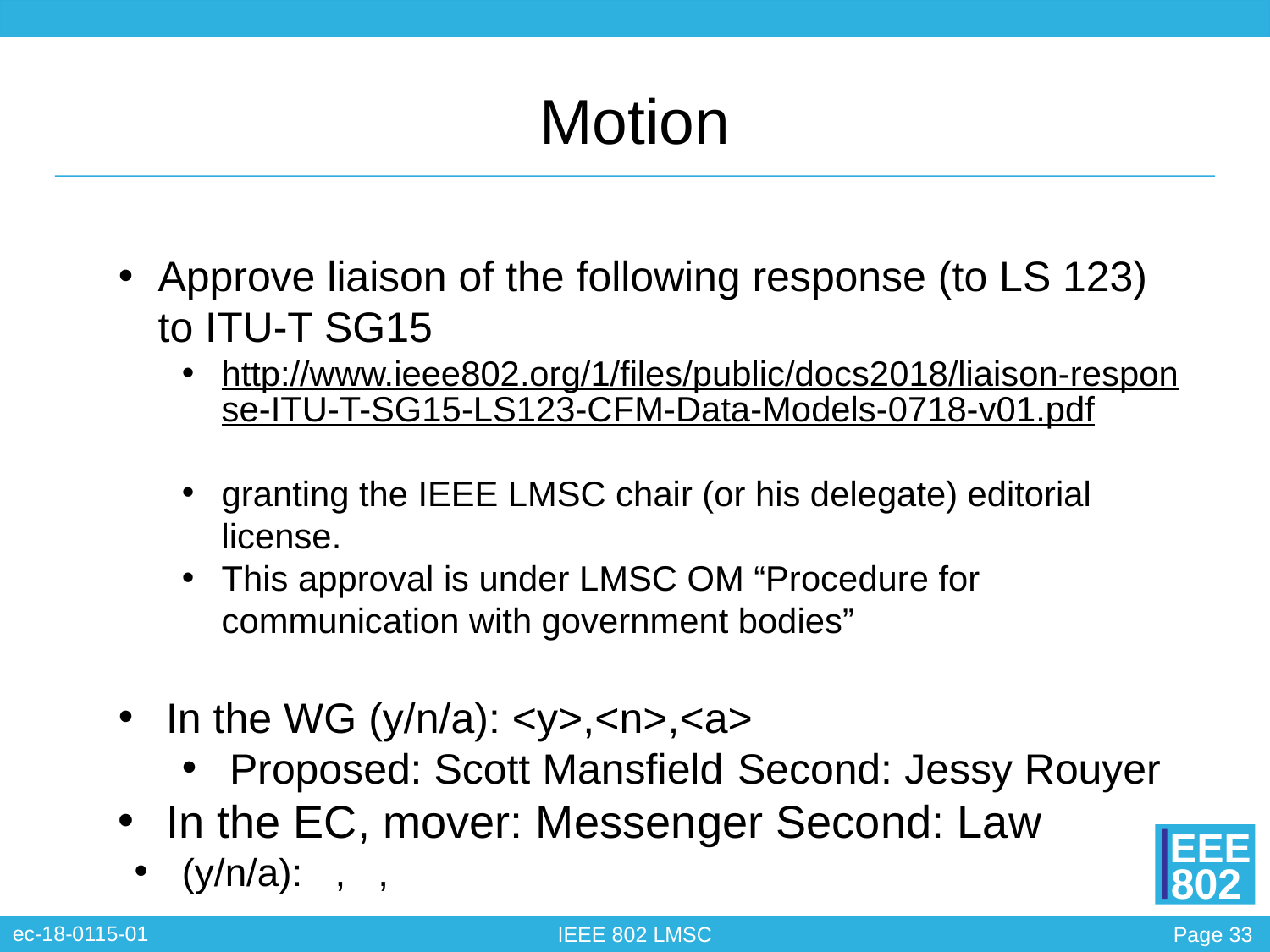

# Motion
Approve liaison of the following response (to LS 123) to ITU-T SG15
http://www.ieee802.org/1/files/public/docs2018/liaison-response-ITU-T-SG15-LS123-CFM-Data-Models-0718-v01.pdf
granting the IEEE LMSC chair (or his delegate) editorial license.
This approval is under LMSC OM “Procedure for communication with government bodies”

In the WG (y/n/a): <y>,<n>,<a>
Proposed: Scott Mansfield	Second: Jessy Rouyer
In the EC, mover: Messenger Second: Law
(y/n/a):   ,   ,